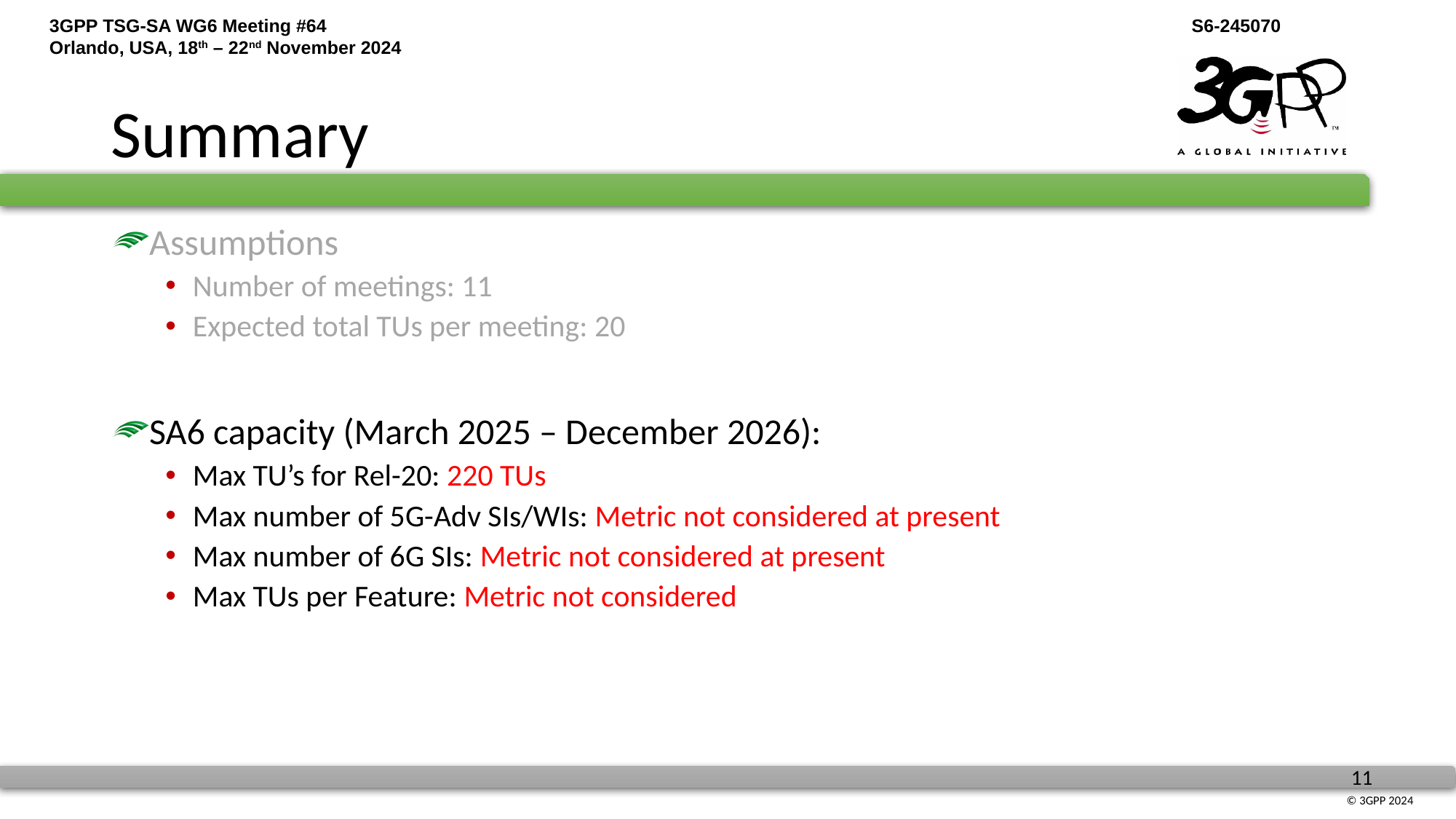

# Summary
Assumptions
Number of meetings: 11
Expected total TUs per meeting: 20

SA6 capacity (March 2025 – December 2026):
Max TU’s for Rel-20: 220 TUs
Max number of 5G-Adv SIs/WIs: Metric not considered at present
Max number of 6G SIs: Metric not considered at present
Max TUs per Feature: Metric not considered